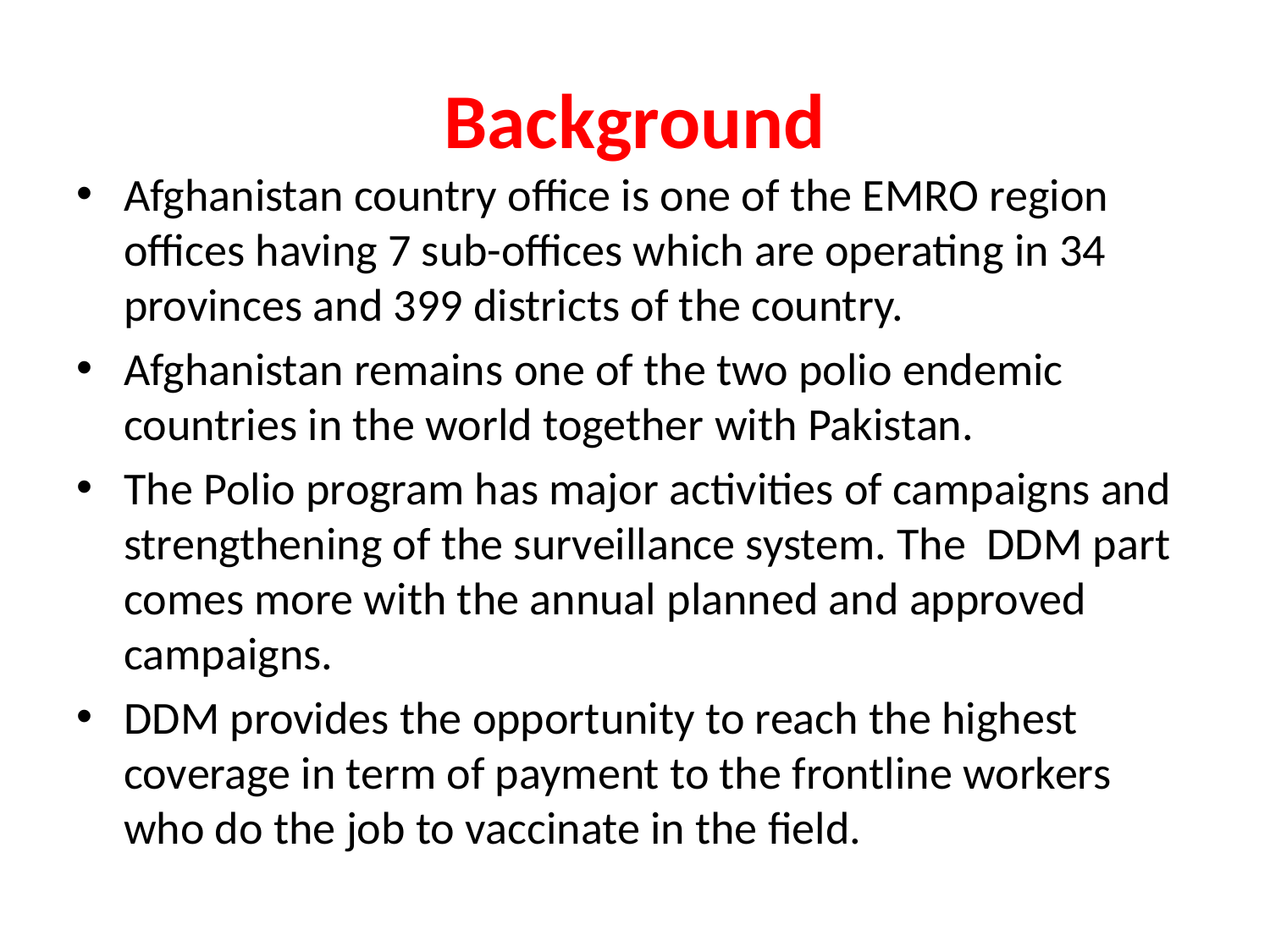

# Background
Afghanistan country office is one of the EMRO region offices having 7 sub-offices which are operating in 34 provinces and 399 districts of the country.
Afghanistan remains one of the two polio endemic countries in the world together with Pakistan.
The Polio program has major activities of campaigns and strengthening of the surveillance system. The  DDM part comes more with the annual planned and approved campaigns.
DDM provides the opportunity to reach the highest coverage in term of payment to the frontline workers who do the job to vaccinate in the field.